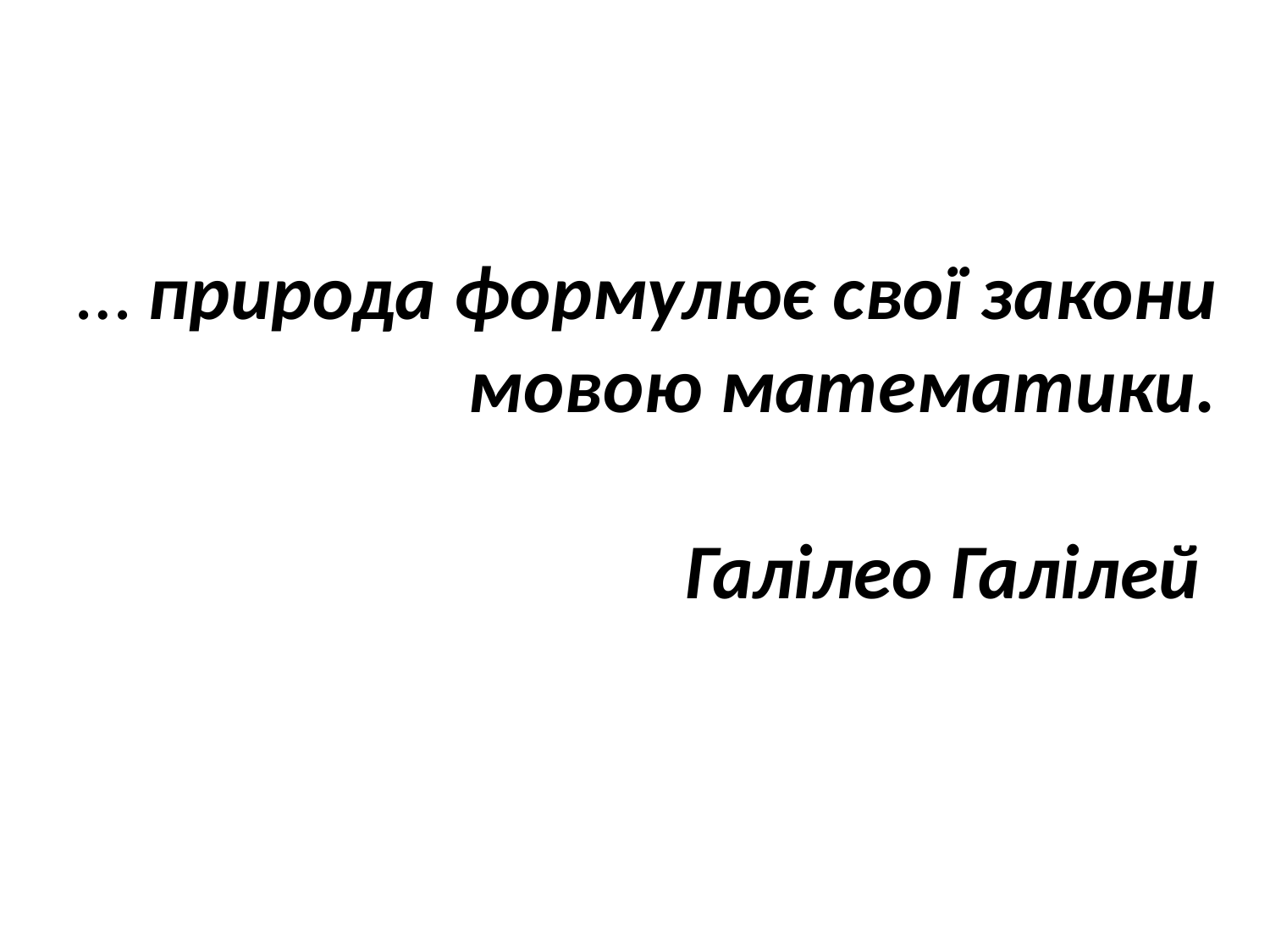

… природа формулює свої закони мовою математики.
Галілео Галілей